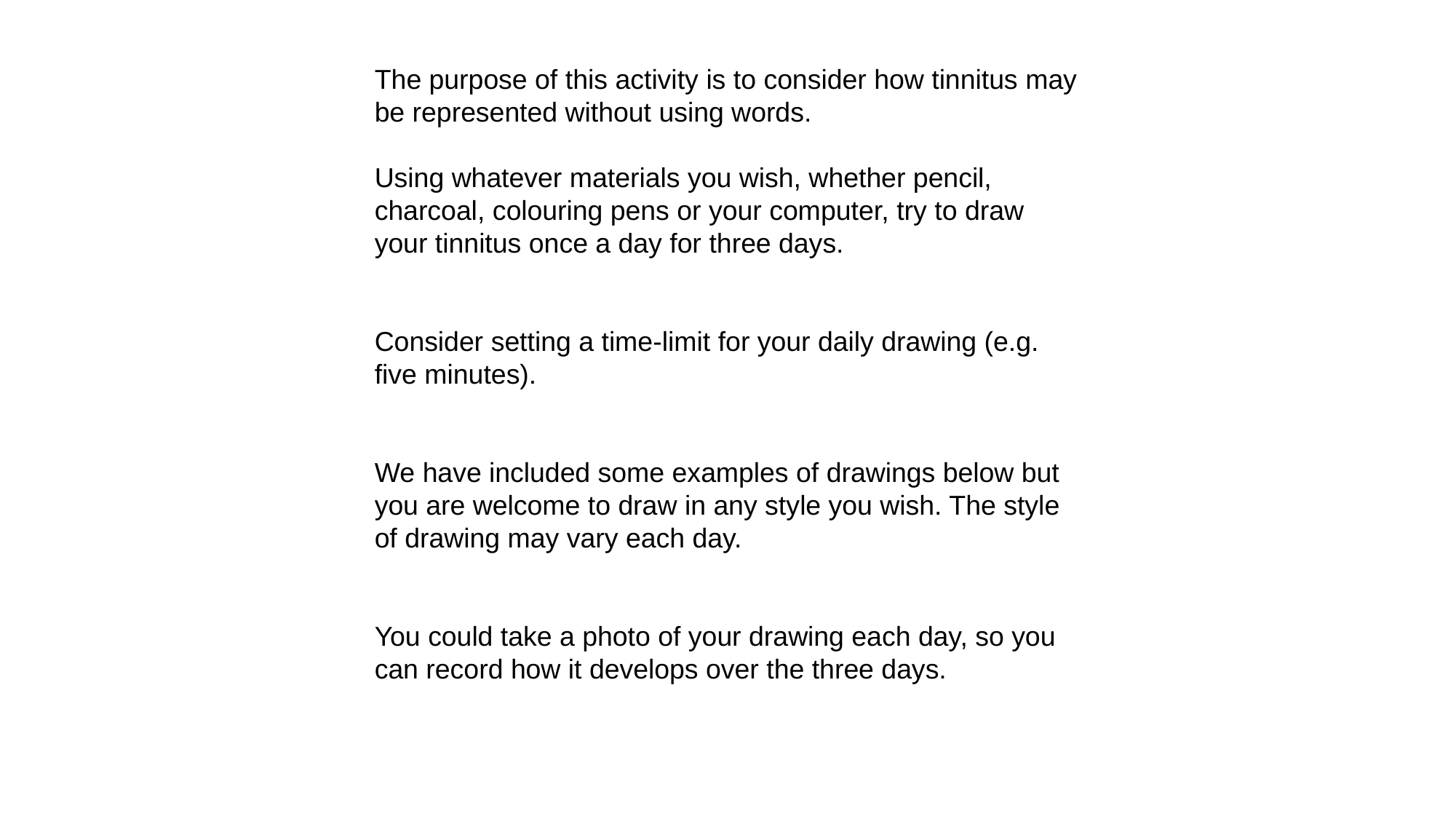

The purpose of this activity is to consider how tinnitus may be represented without using words.
 
Using whatever materials you wish, whether pencil, charcoal, colouring pens or your computer, try to draw your tinnitus once a day for three days.

Consider setting a time-limit for your daily drawing (e.g. five minutes).

We have included some examples of drawings below but you are welcome to draw in any style you wish. The style of drawing may vary each day.

You could take a photo of your drawing each day, so you can record how it develops over the three days.